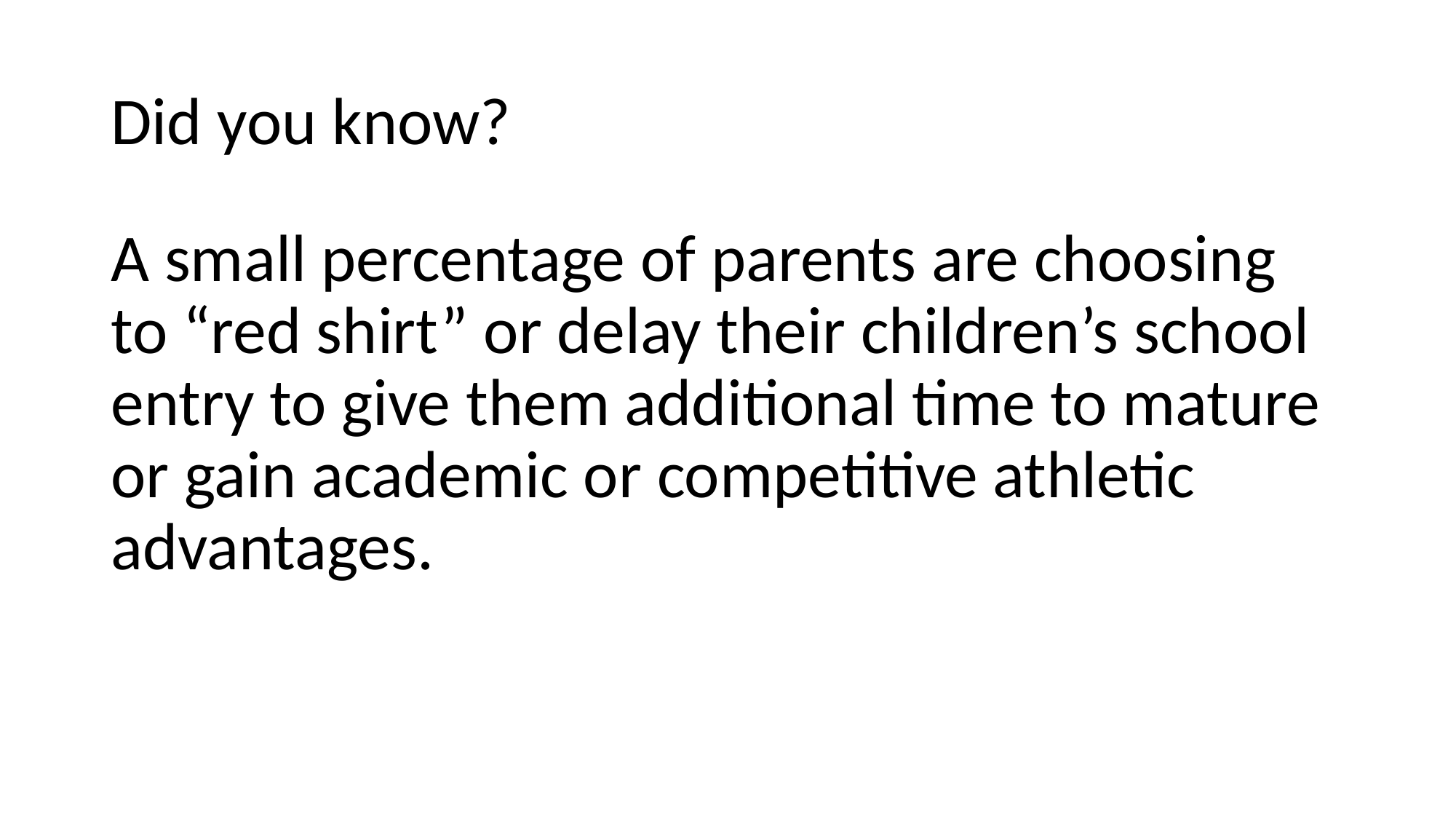

# Did you know?
A small percentage of parents are choosing to “red shirt” or delay their children’s school entry to give them additional time to mature or gain academic or competitive athletic advantages.